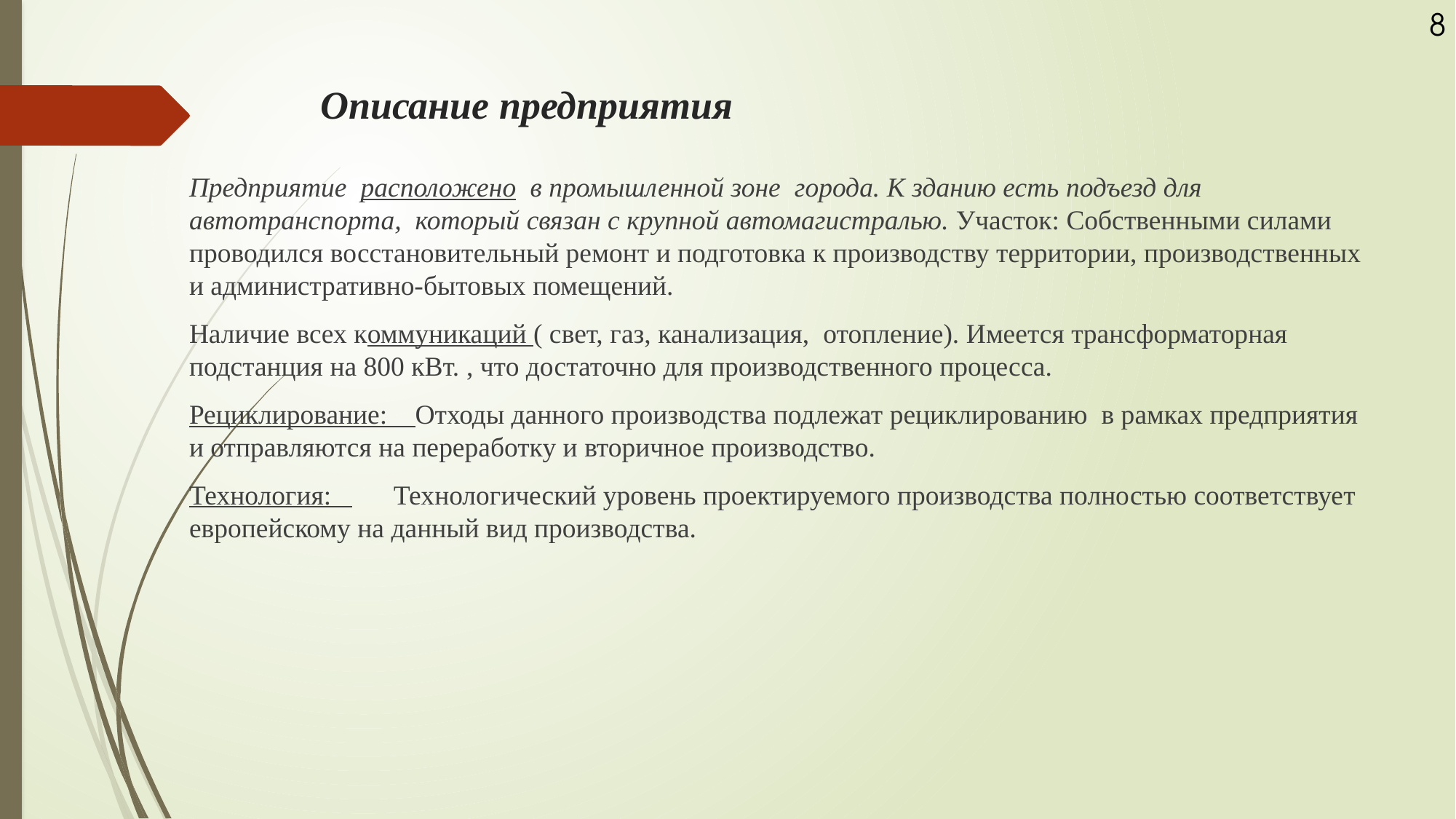

8
# Описание предприятия
Предприятие  расположено  в промышленной зоне  города. К зданию есть подъезд для автотранспорта,  который связан с крупной автомагистралью. Участок: Собственными силами проводился восстановительный ремонт и подготовка к производству территории, производственных и административно-бытовых помещений.
Наличие всех коммуникаций ( свет, газ, канализация,  отопление). Имеется трансформаторная подстанция на 800 кВт. , что достаточно для производственного процесса.
Рециклирование:    Отходы данного производства подлежат рециклированию  в рамках предприятия и отправляются на переработку и вторичное производство.
Технология:         Технологический уровень проектируемого производства полностью соответствует европейскому на данный вид производства.